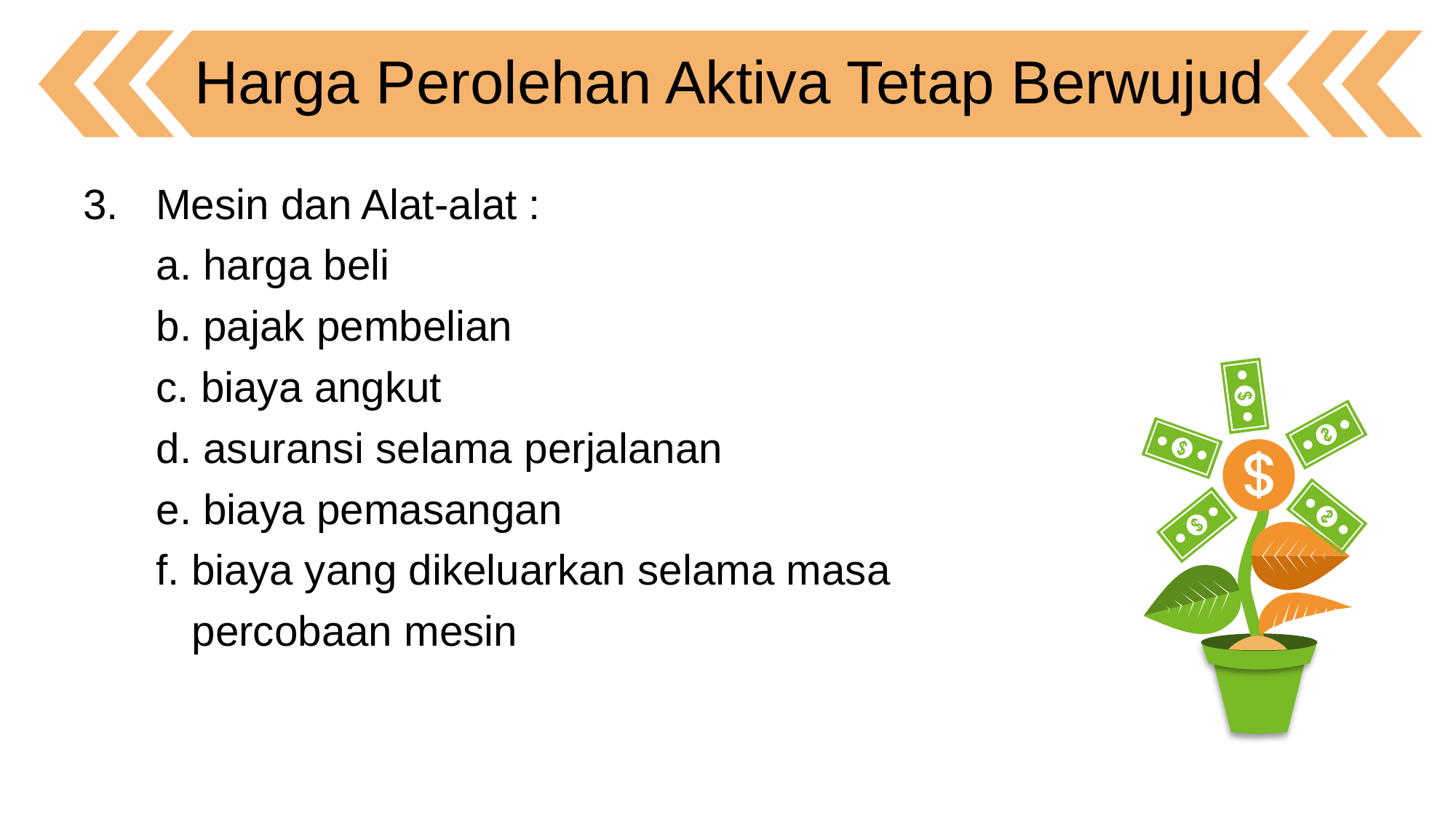

Harga Perolehan Aktiva Tetap Berwujud
Mesin dan Alat-alat :
	a. harga beli
	b. pajak pembelian
	c. biaya angkut
	d. asuransi selama perjalanan
	e. biaya pemasangan
	f. biaya yang dikeluarkan selama masa
	   percobaan mesin